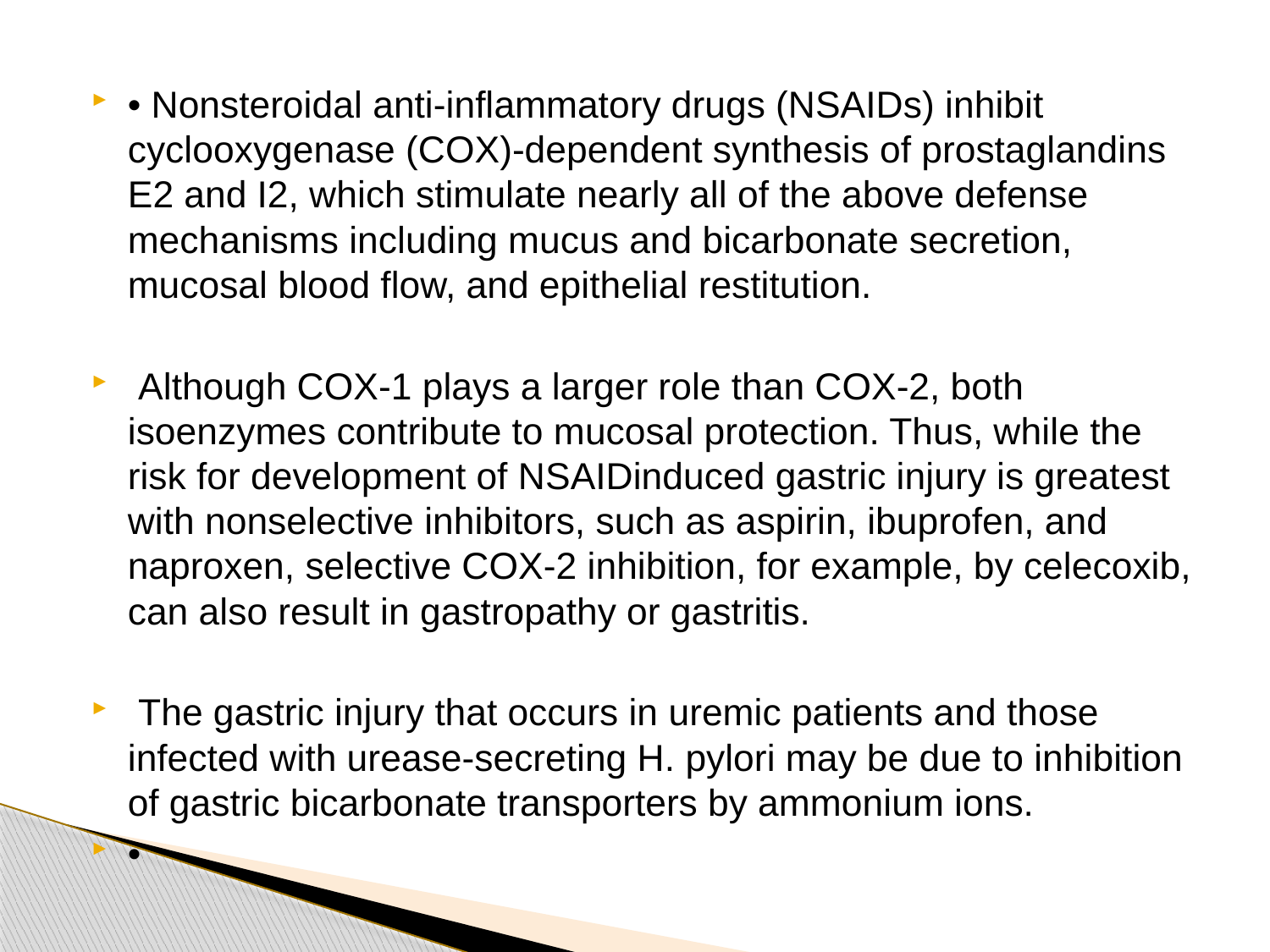

• Nonsteroidal anti-inflammatory drugs (NSAIDs) inhibit cyclooxygenase (COX)-dependent synthesis of prostaglandins E2 and I2, which stimulate nearly all of the above defense mechanisms including mucus and bicarbonate secretion, mucosal blood flow, and epithelial restitution.

 Although COX-1 plays a larger role than COX-2, both isoenzymes contribute to mucosal protection. Thus, while the risk for development of NSAIDinduced gastric injury is greatest with nonselective inhibitors, such as aspirin, ibuprofen, and naproxen, selective COX-2 inhibition, for example, by celecoxib, can also result in gastropathy or gastritis.

 The gastric injury that occurs in uremic patients and those infected with urease-secreting H. pylori may be due to inhibition of gastric bicarbonate transporters by ammonium ions.
•